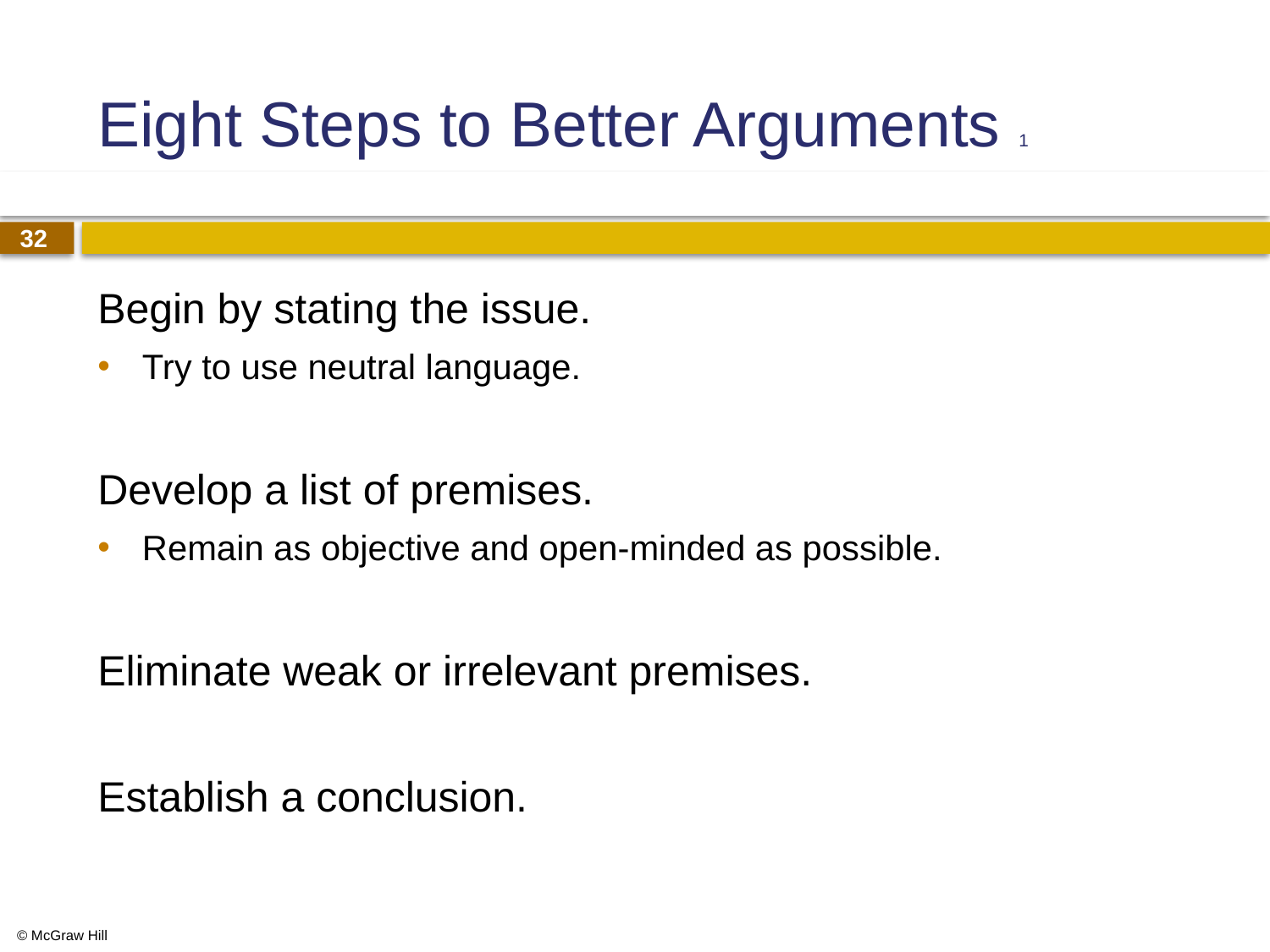

# Eight Steps to Better Arguments 1
Begin by stating the issue.
Try to use neutral language.

Develop a list of premises.
Remain as objective and open-minded as possible.

Eliminate weak or irrelevant premises.

Establish a conclusion.